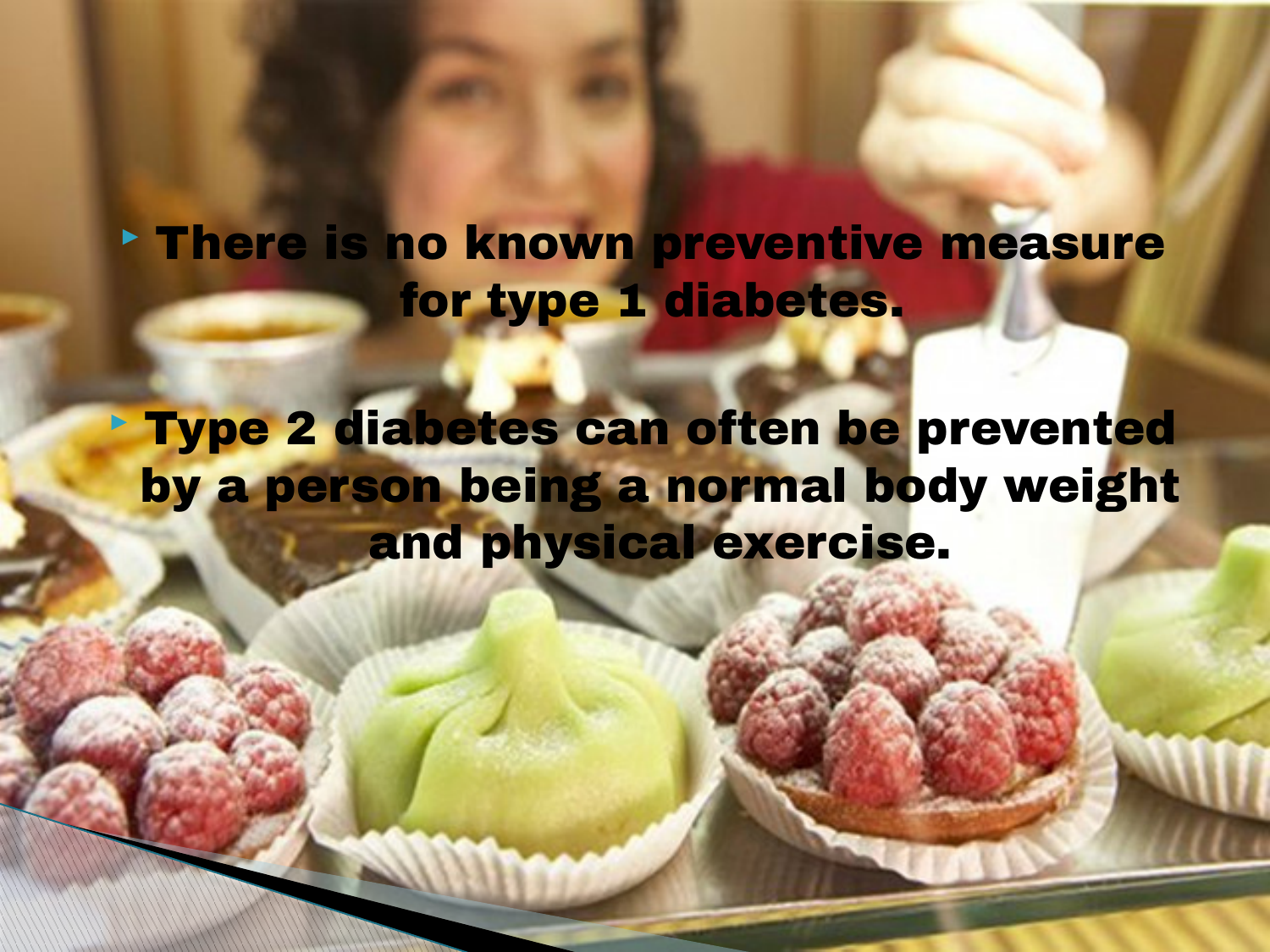

#
There is no known preventive measure for type 1 diabetes.

Type 2 diabetes can often be prevented by a person being a normal body weight and physical exercise.